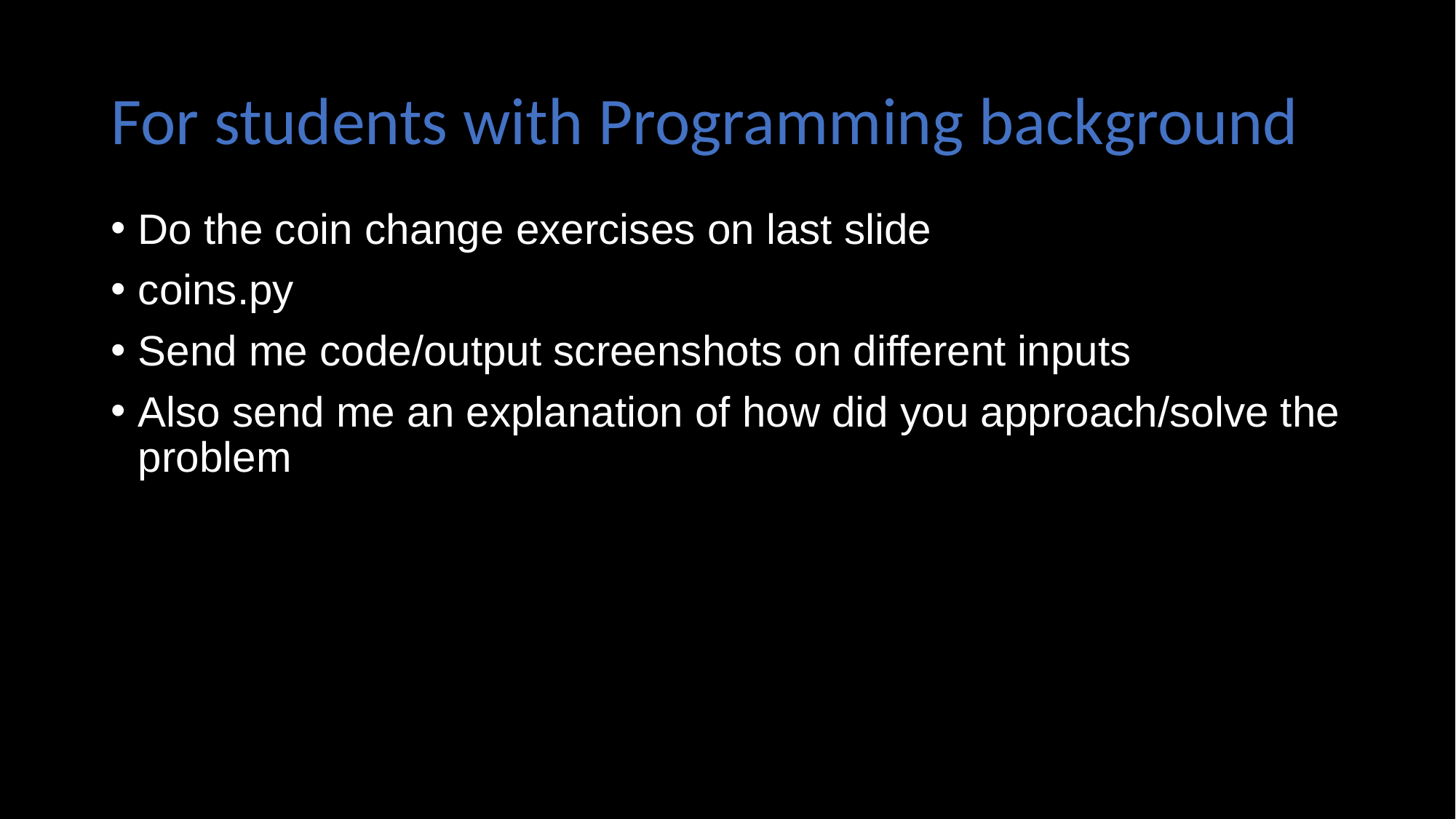

# For students with Programming background
Do the coin change exercises on last slide
coins.py
Send me code/output screenshots on different inputs
Also send me an explanation of how did you approach/solve the problem